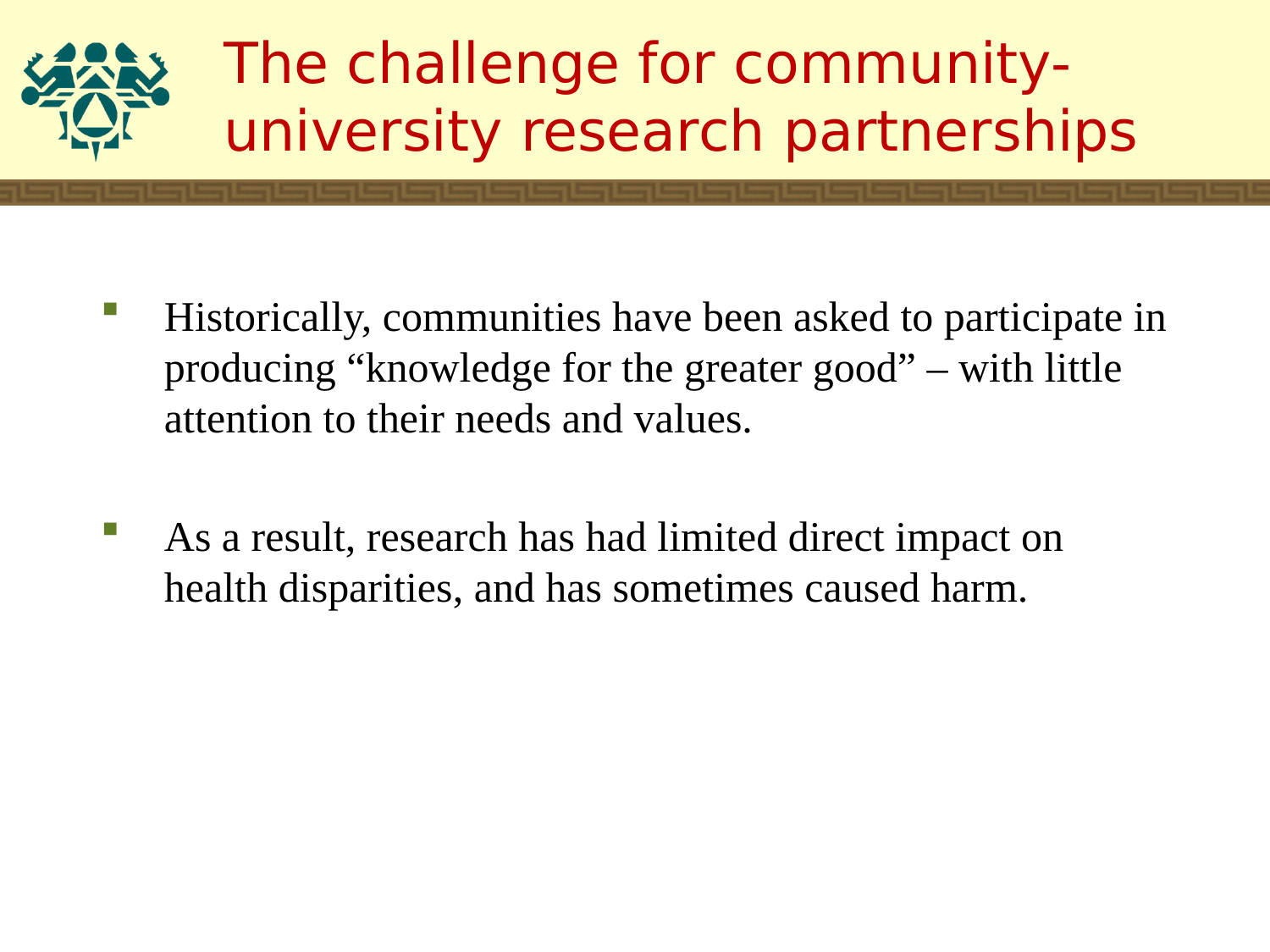

The challenge for community-university research partnerships
Historically, communities have been asked to participate in producing “knowledge for the greater good” – with little attention to their needs and values.

As a result, research has had limited direct impact on health disparities, and has sometimes caused harm.